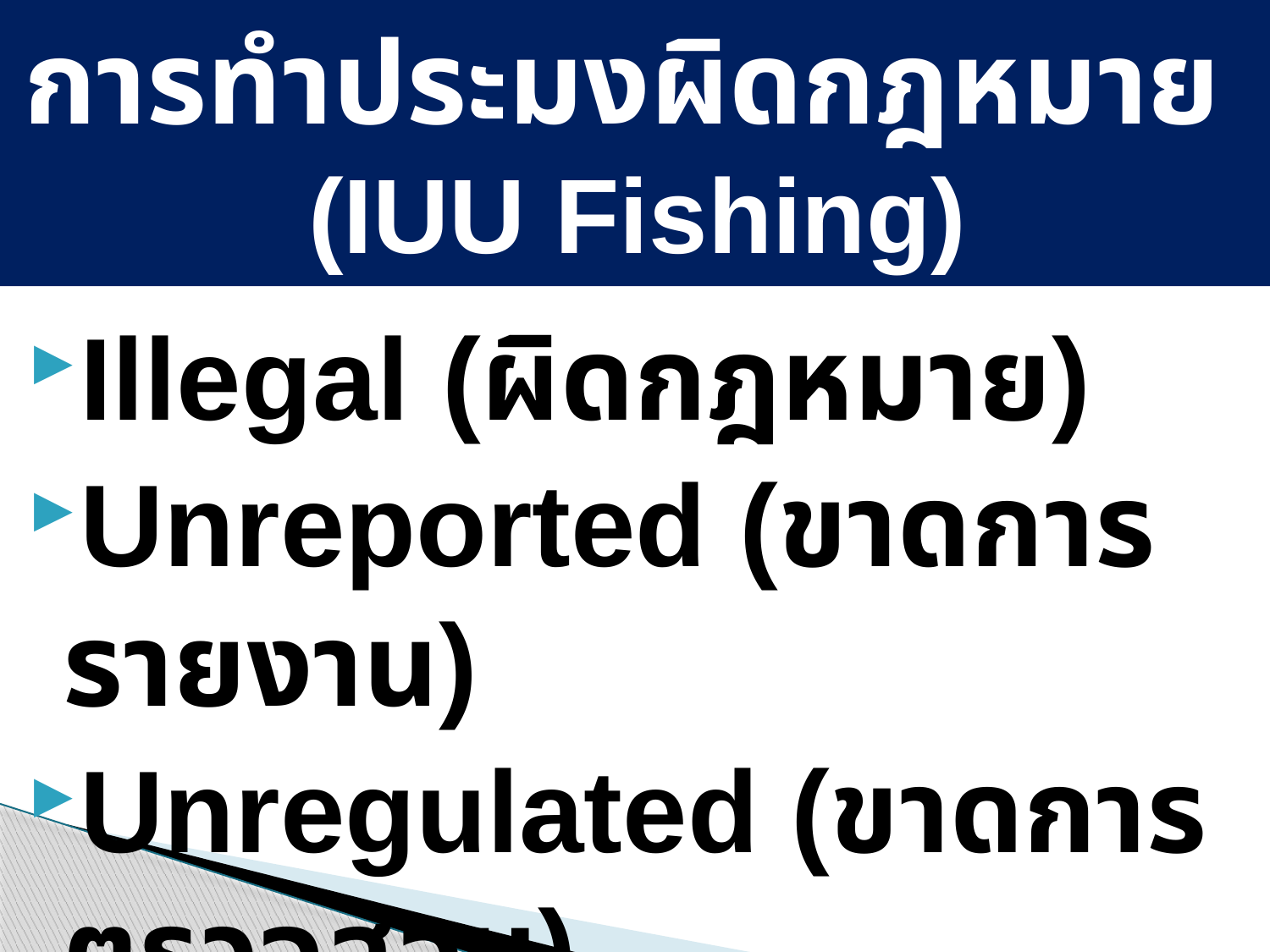

# การทำประมงผิดกฎหมาย (IUU Fishing)
Illegal (ผิดกฎหมาย)
Unreported (ขาดการรายงาน)
Unregulated (ขาดการตรวจสอบ)